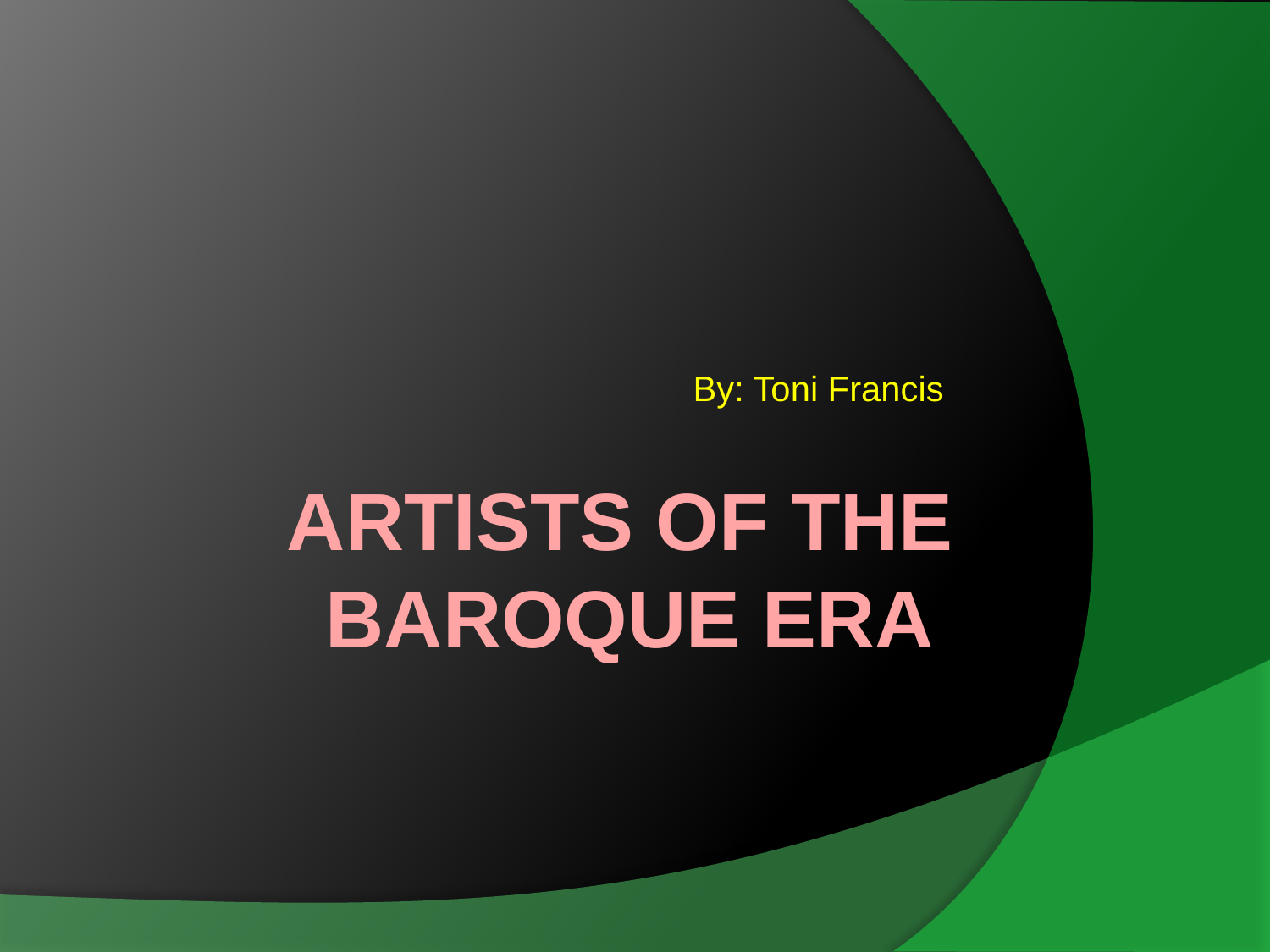

By: Toni Francis

# Artists of the Baroque Era